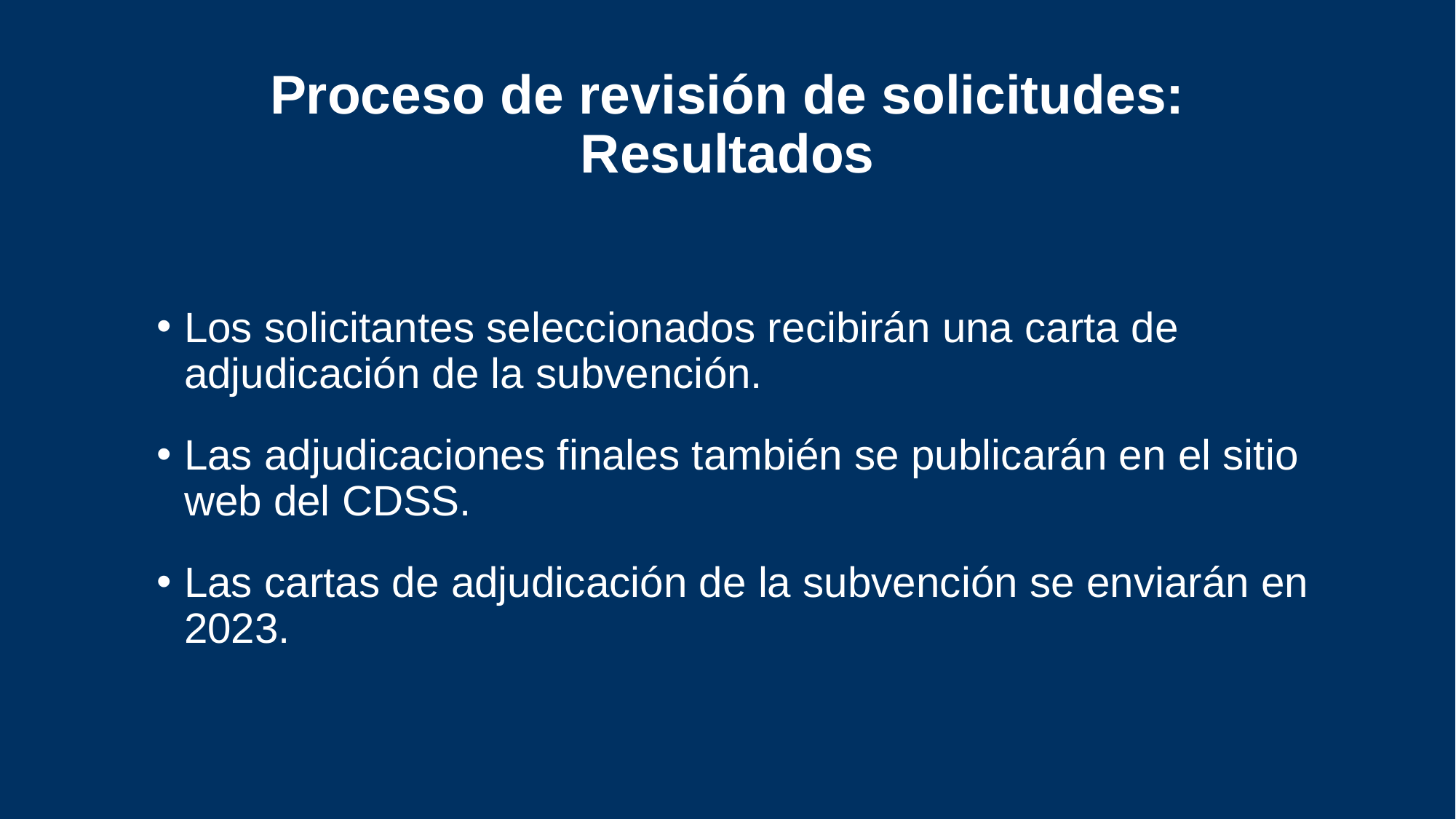

# Proceso de revisión de solicitudes: Resultados
Los solicitantes seleccionados recibirán una carta de adjudicación de la subvención.

Las adjudicaciones finales también se publicarán en el sitio web del CDSS.

Las cartas de adjudicación de la subvención se enviarán en 2023.